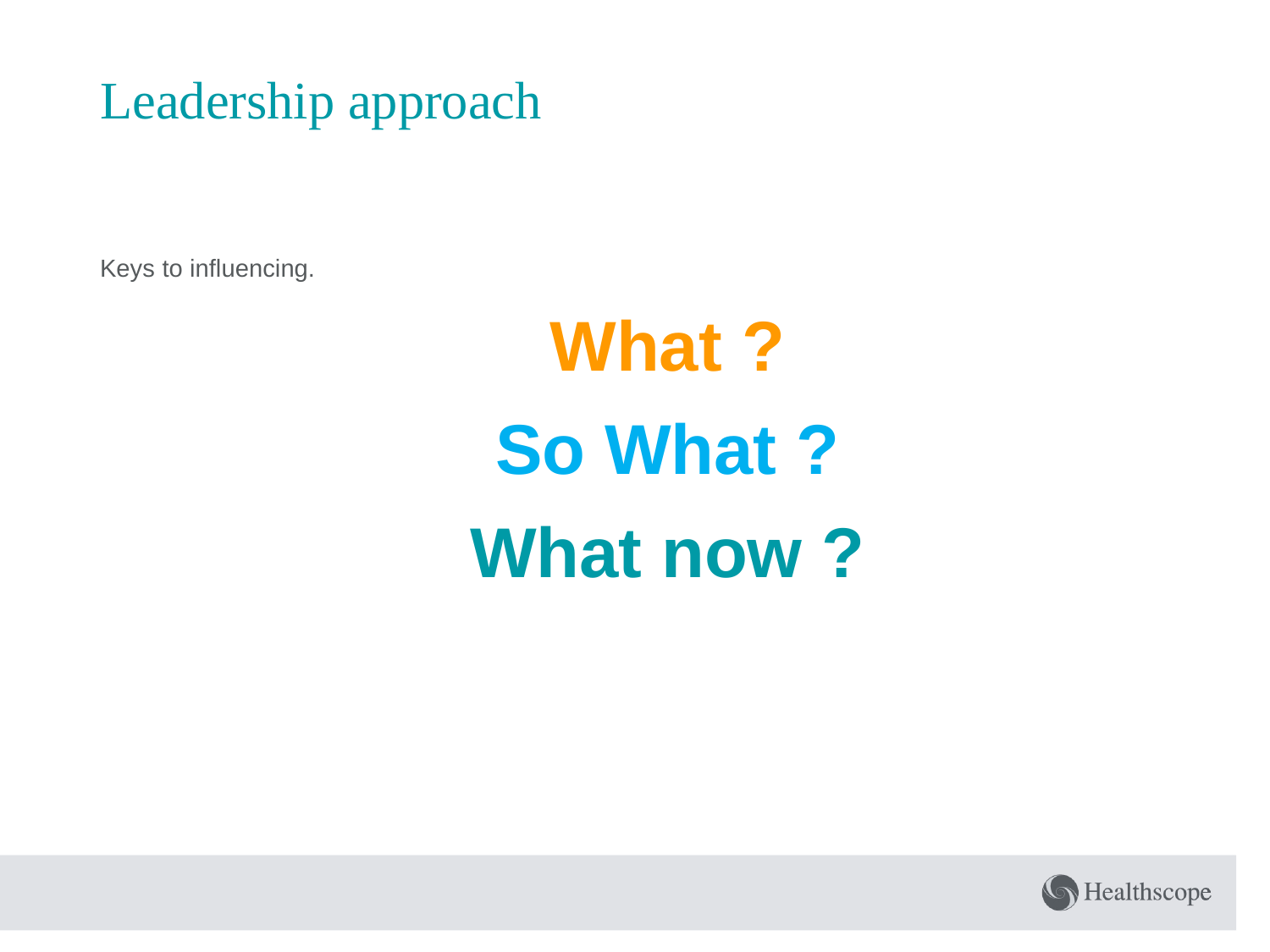

# Leadership approach

Keys to influencing.

What ?

So What ?

What now ?